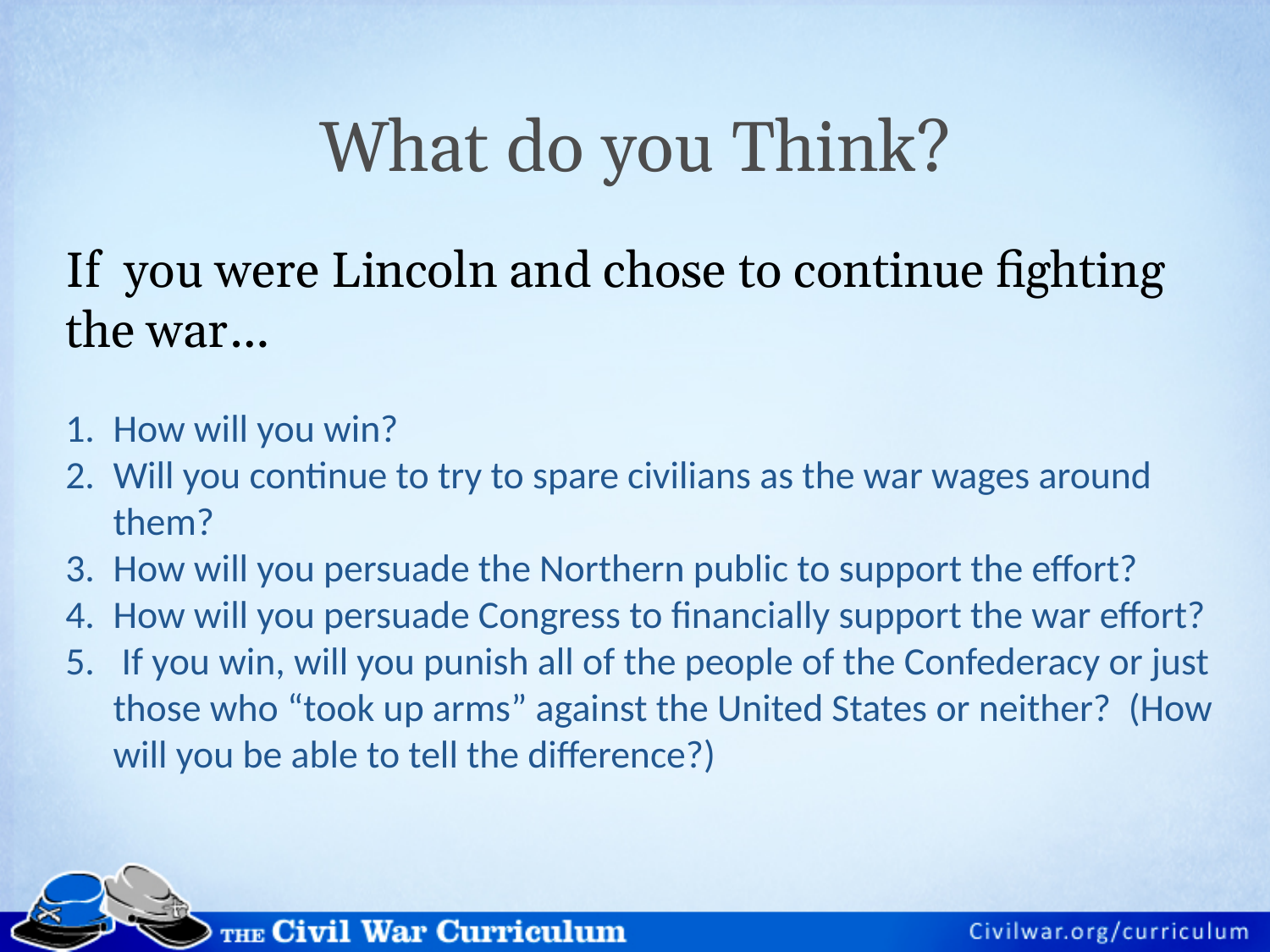

# What do you Think?
If  you were Lincoln and chose to continue fighting the war…

How will you win?
Will you continue to try to spare civilians as the war wages around them?
How will you persuade the Northern public to support the effort?
How will you persuade Congress to financially support the war effort?
 If you win, will you punish all of the people of the Confederacy or just those who “took up arms” against the United States or neither?  (How will you be able to tell the difference?)